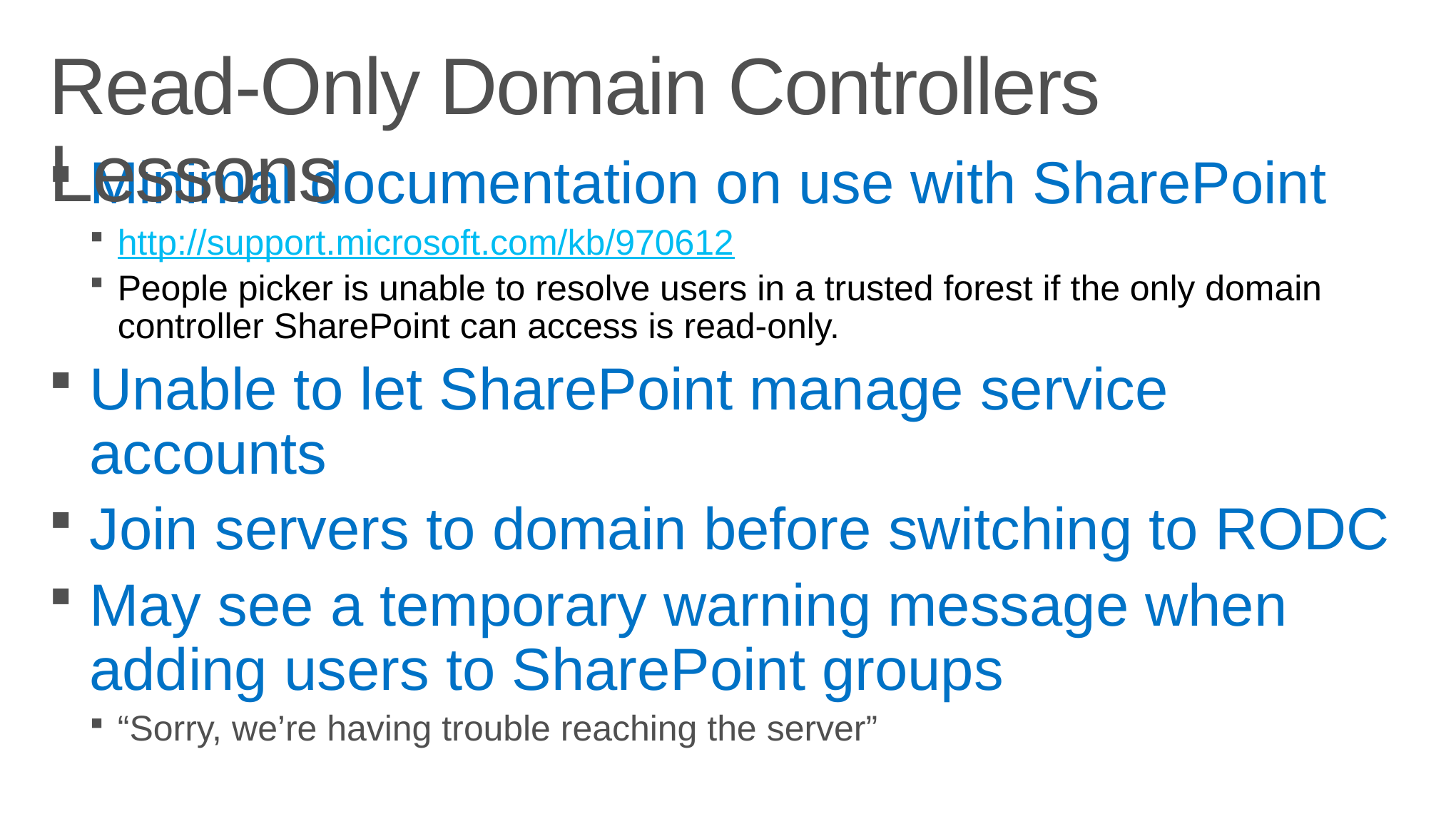

# Read-Only Domain Controllers Lessons
Minimal documentation on use with SharePoint
http://support.microsoft.com/kb/970612
People picker is unable to resolve users in a trusted forest if the only domain controller SharePoint can access is read-only.
Unable to let SharePoint manage service accounts
Join servers to domain before switching to RODC
May see a temporary warning message when adding users to SharePoint groups
“Sorry, we’re having trouble reaching the server”